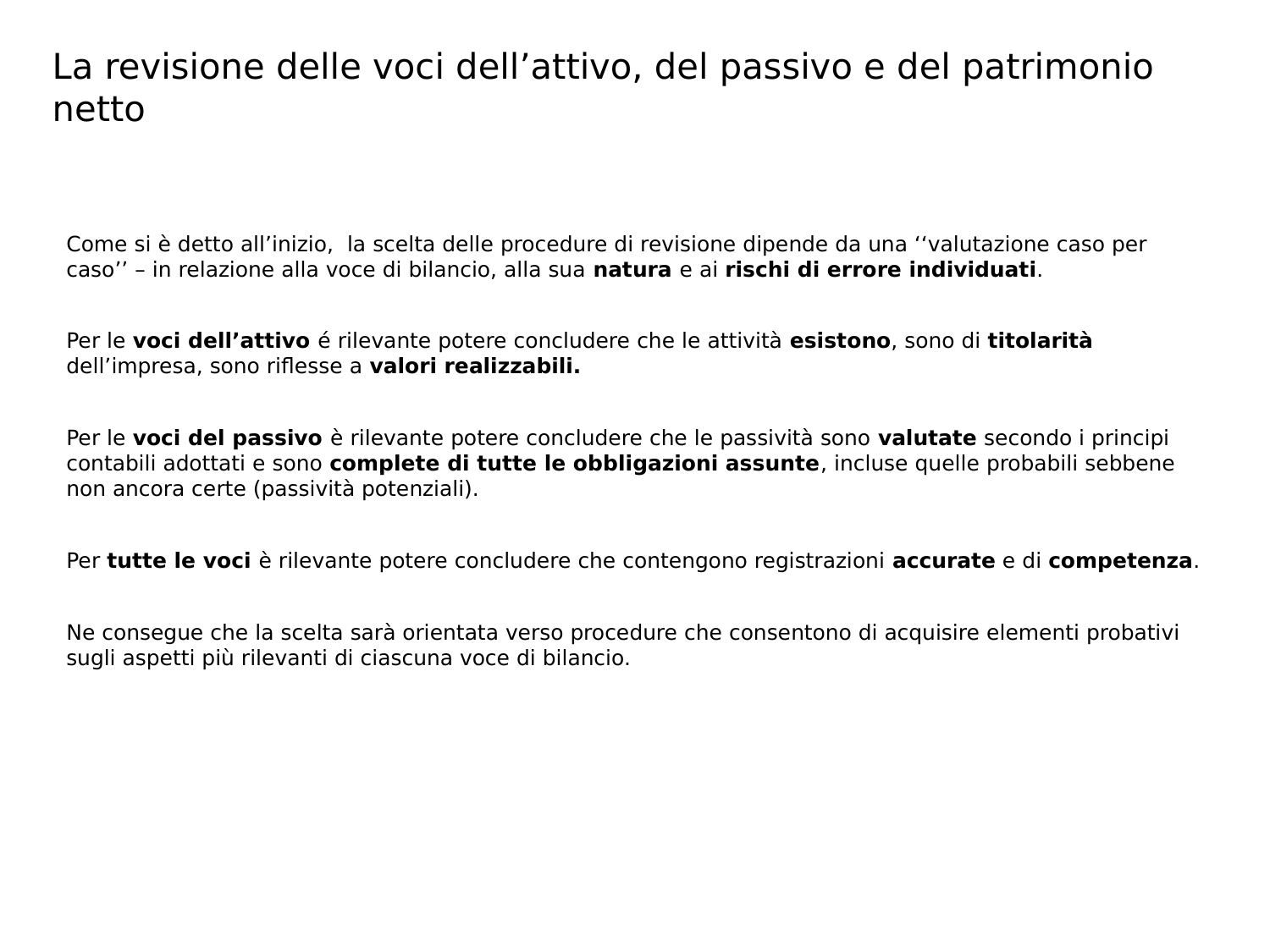

# La revisione delle voci dell’attivo, del passivo e del patrimonio netto
Come si è detto all’inizio,  la scelta delle procedure di revisione dipende da una ‘‘valutazione caso per caso’’ – in relazione alla voce di bilancio, alla sua natura e ai rischi di errore individuati.

Per le voci dell’attivo é rilevante potere concludere che le attività esistono, sono di titolarità dell’impresa, sono riflesse a valori realizzabili.

Per le voci del passivo è rilevante potere concludere che le passività sono valutate secondo i principi contabili adottati e sono complete di tutte le obbligazioni assunte, incluse quelle probabili sebbene non ancora certe (passività potenziali).

Per tutte le voci è rilevante potere concludere che contengono registrazioni accurate e di competenza.

Ne consegue che la scelta sarà orientata verso procedure che consentono di acquisire elementi probativi sugli aspetti più rilevanti di ciascuna voce di bilancio.